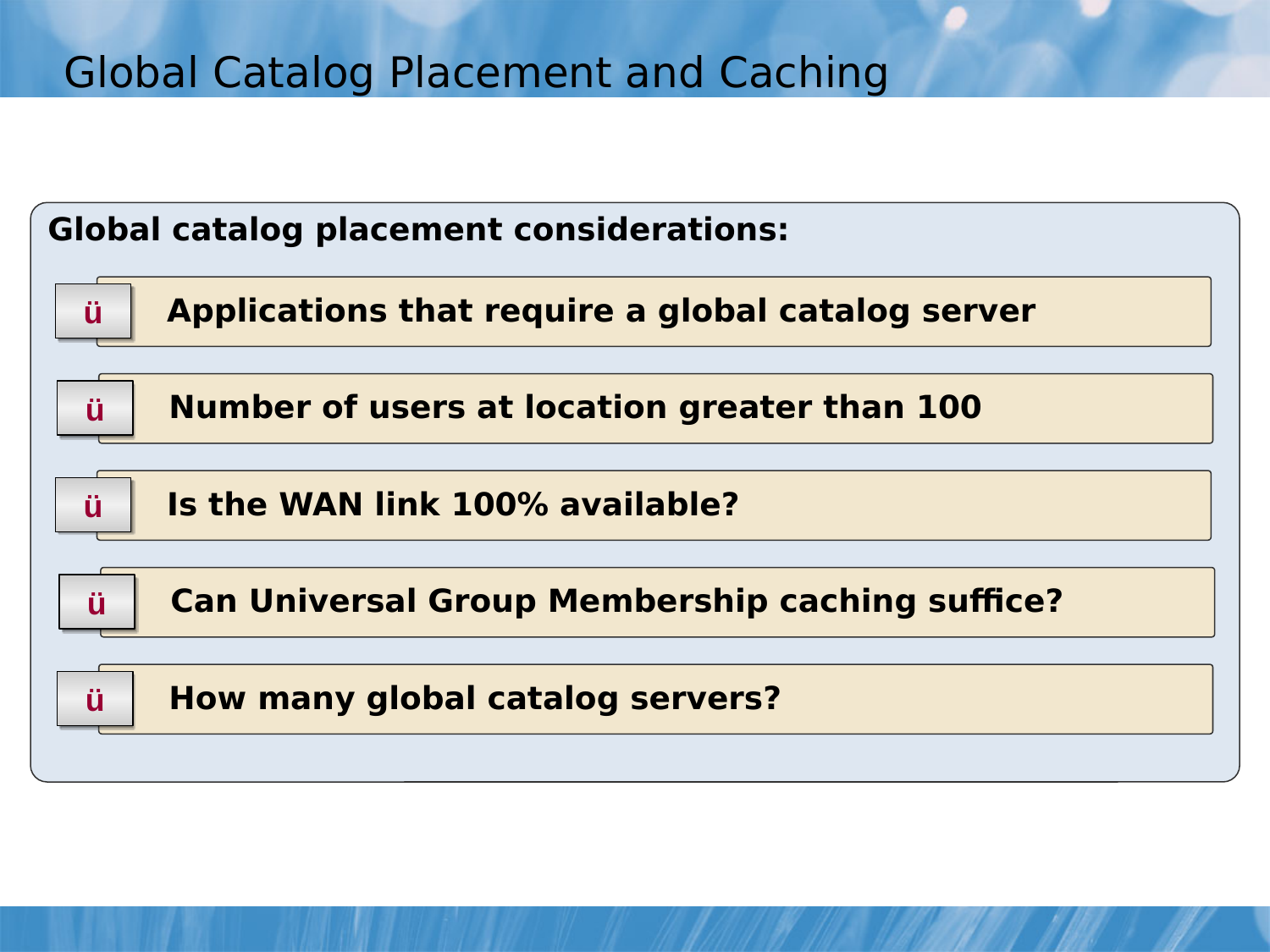

# Global Catalog Placement and Caching
Global catalog placement considerations:
	   Applications that require a global catalog server
ü
	   Number of users at location greater than 100
ü
	   Is the WAN link 100% available?
ü
	   Can Universal Group Membership caching suffice?
ü
	   How many global catalog servers?
ü